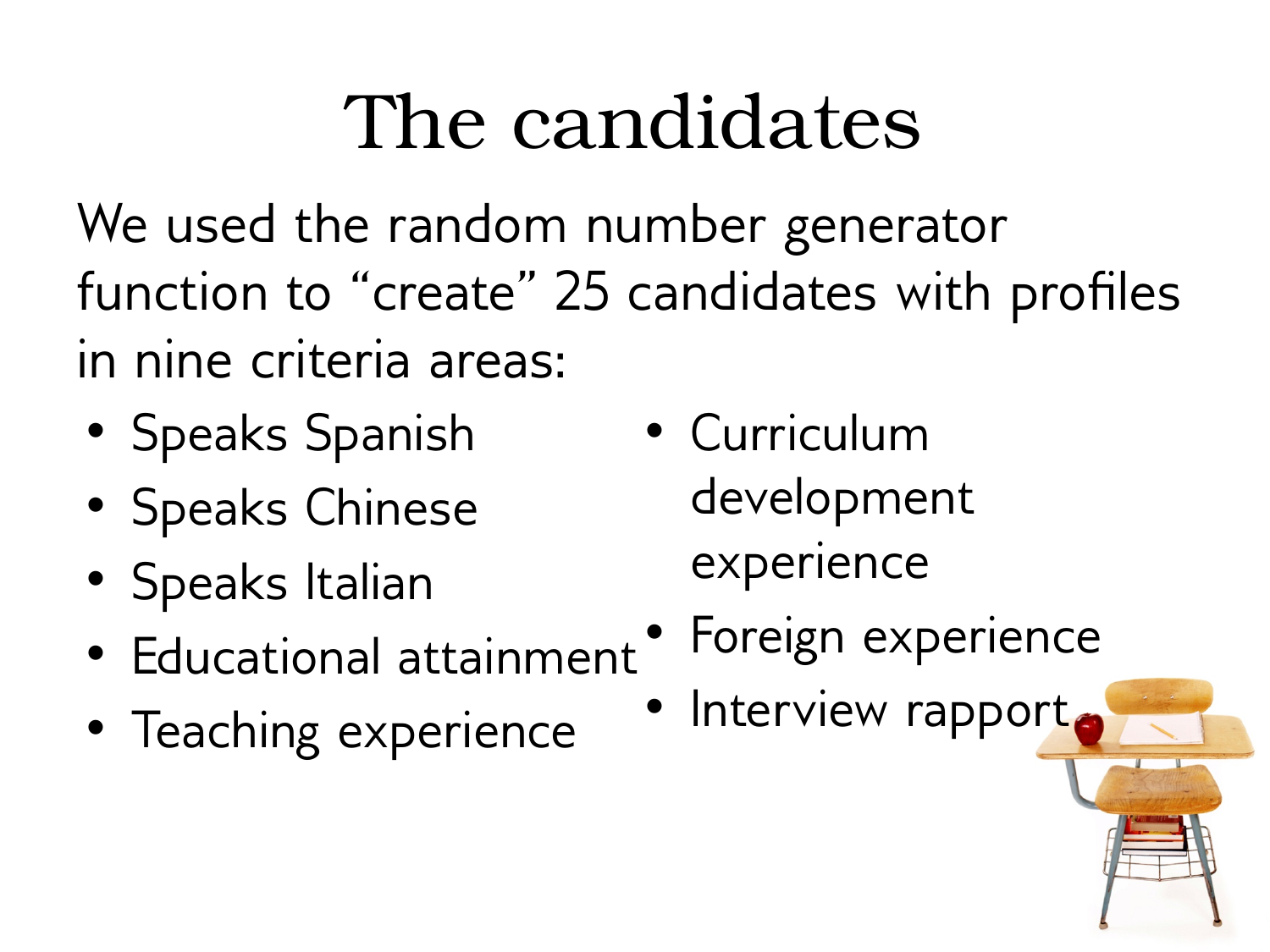

# The candidates
We used the random number generator function to “create” 25 candidates with profiles in nine criteria areas:
Speaks Spanish
Speaks Chinese
Speaks Italian
Educational attainment
Teaching experience
Curriculum development experience
Foreign experience
Interview rapport